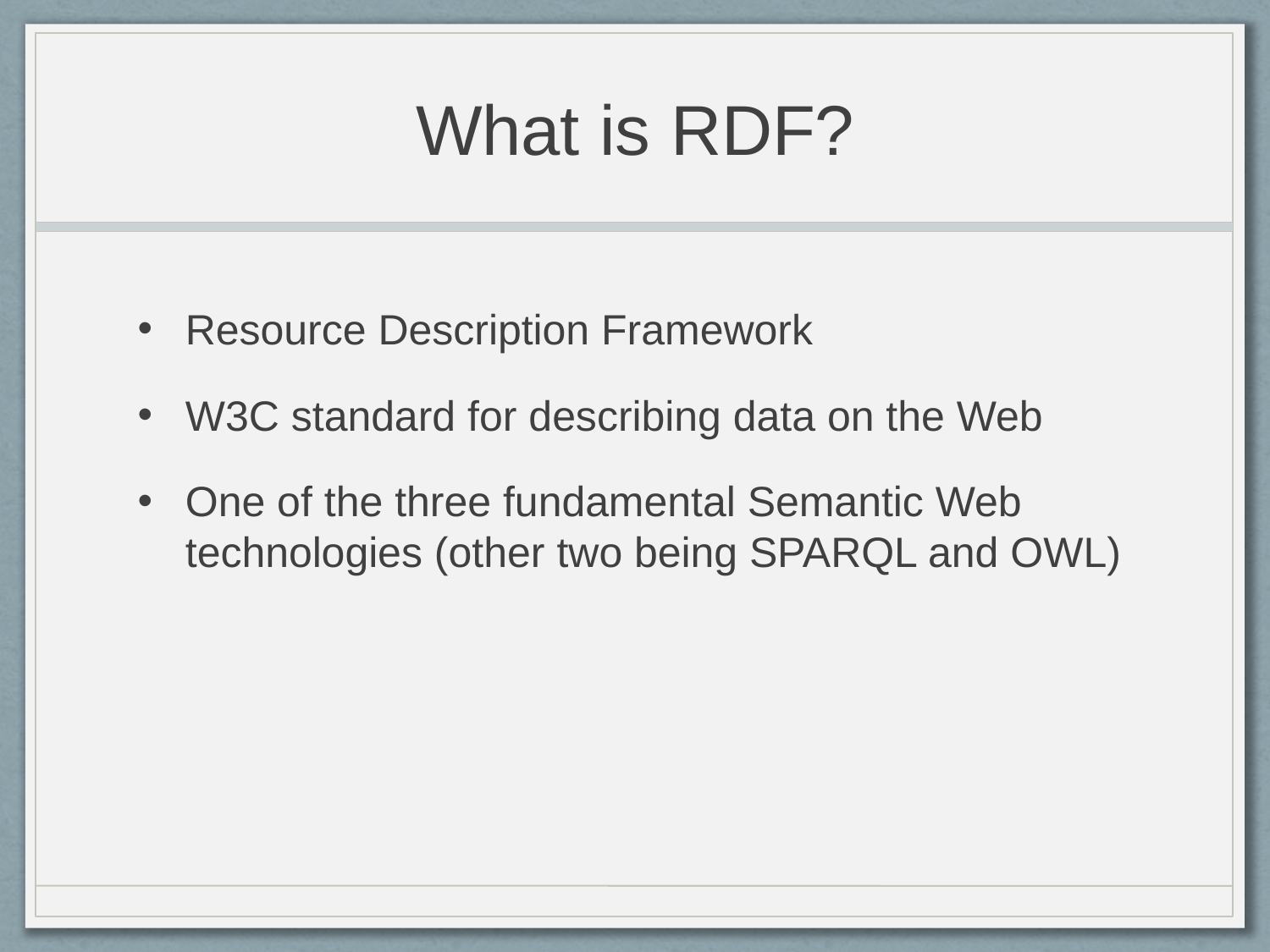

# What is RDF?
Resource Description Framework
W3C standard for describing data on the Web
One of the three fundamental Semantic Web technologies (other two being SPARQL and OWL)